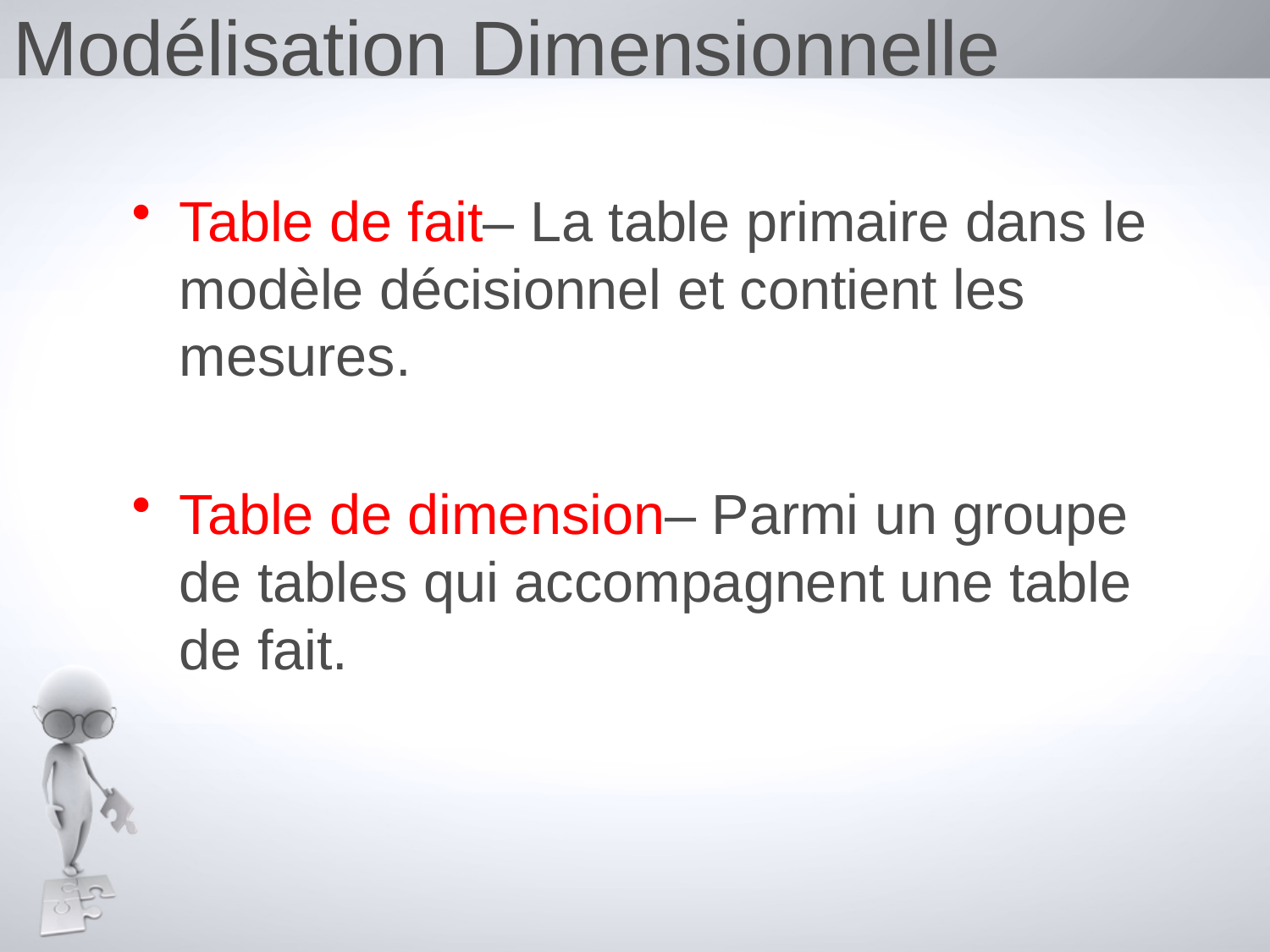

# Modélisation Dimensionnelle
Table de fait– La table primaire dans le modèle décisionnel et contient les mesures.

Table de dimension– Parmi un groupe de tables qui accompagnent une table de fait.